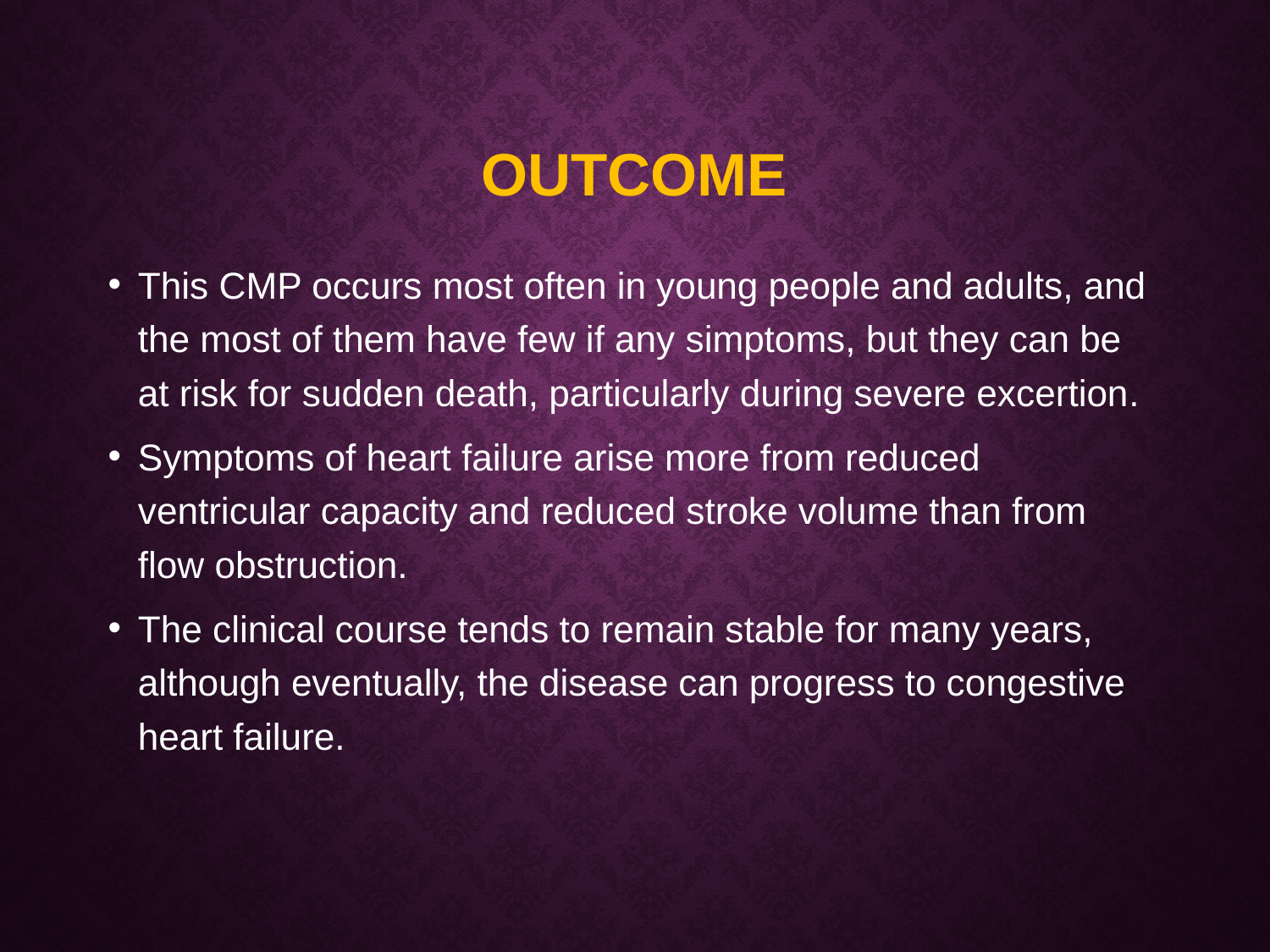

# outcome
This CMP occurs most often in young people and adults, and the most of them have few if any simptoms, but they can be at risk for sudden death, particularly during severe excertion.
Symptoms of heart failure arise more from reduced ventricular capacity and reduced stroke volume than from flow obstruction.
The clinical course tends to remain stable for many years, although eventually, the disease can progress to congestive heart failure.